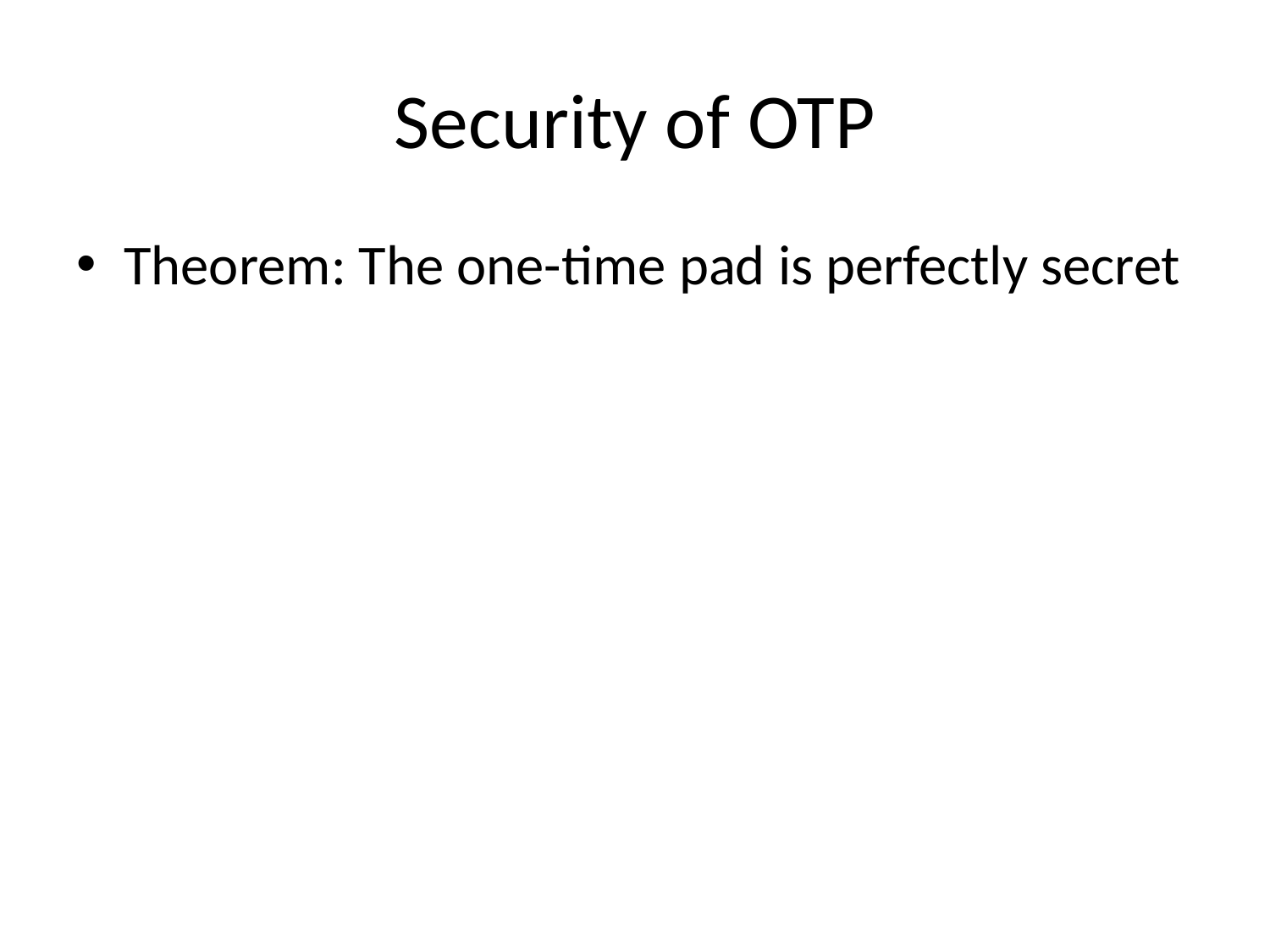

# Security of OTP
Theorem: The one-time pad is perfectly secret